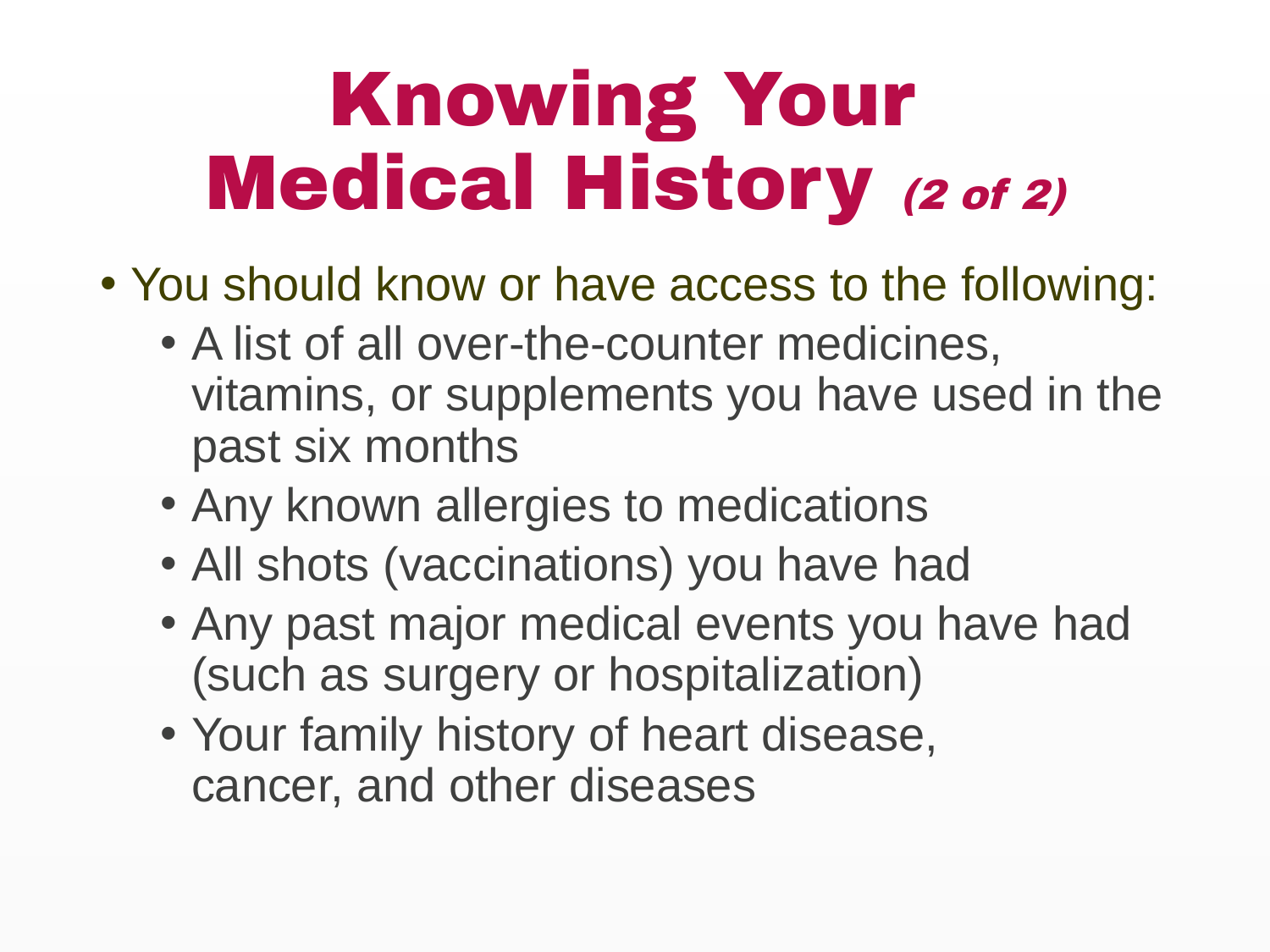

# Knowing Your Medical History (2 of 2)
You should know or have access to the following:
A list of all over-the-counter medicines, vitamins, or supplements you have used in the past six months
Any known allergies to medications
All shots (vaccinations) you have had
Any past major medical events you have had (such as surgery or hospitalization)
Your family history of heart disease, cancer, and other diseases